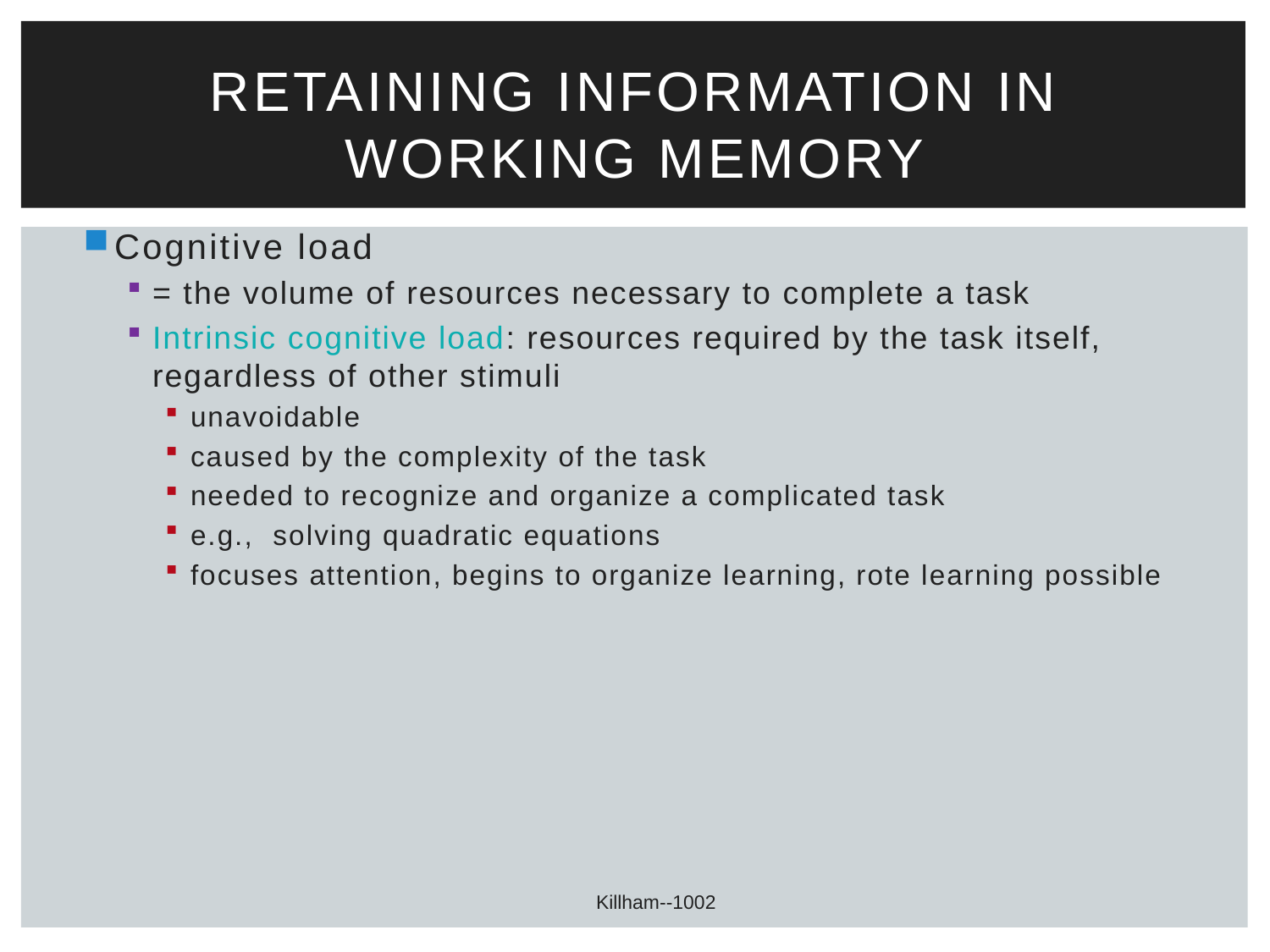

# Retaining Information in Working Memory
Cognitive load
= the volume of resources necessary to complete a task
Intrinsic cognitive load: resources required by the task itself, regardless of other stimuli
unavoidable
caused by the complexity of the task
needed to recognize and organize a complicated task
e.g.,  solving quadratic equations
focuses attention, begins to organize learning, rote learning possible
Killham--1002